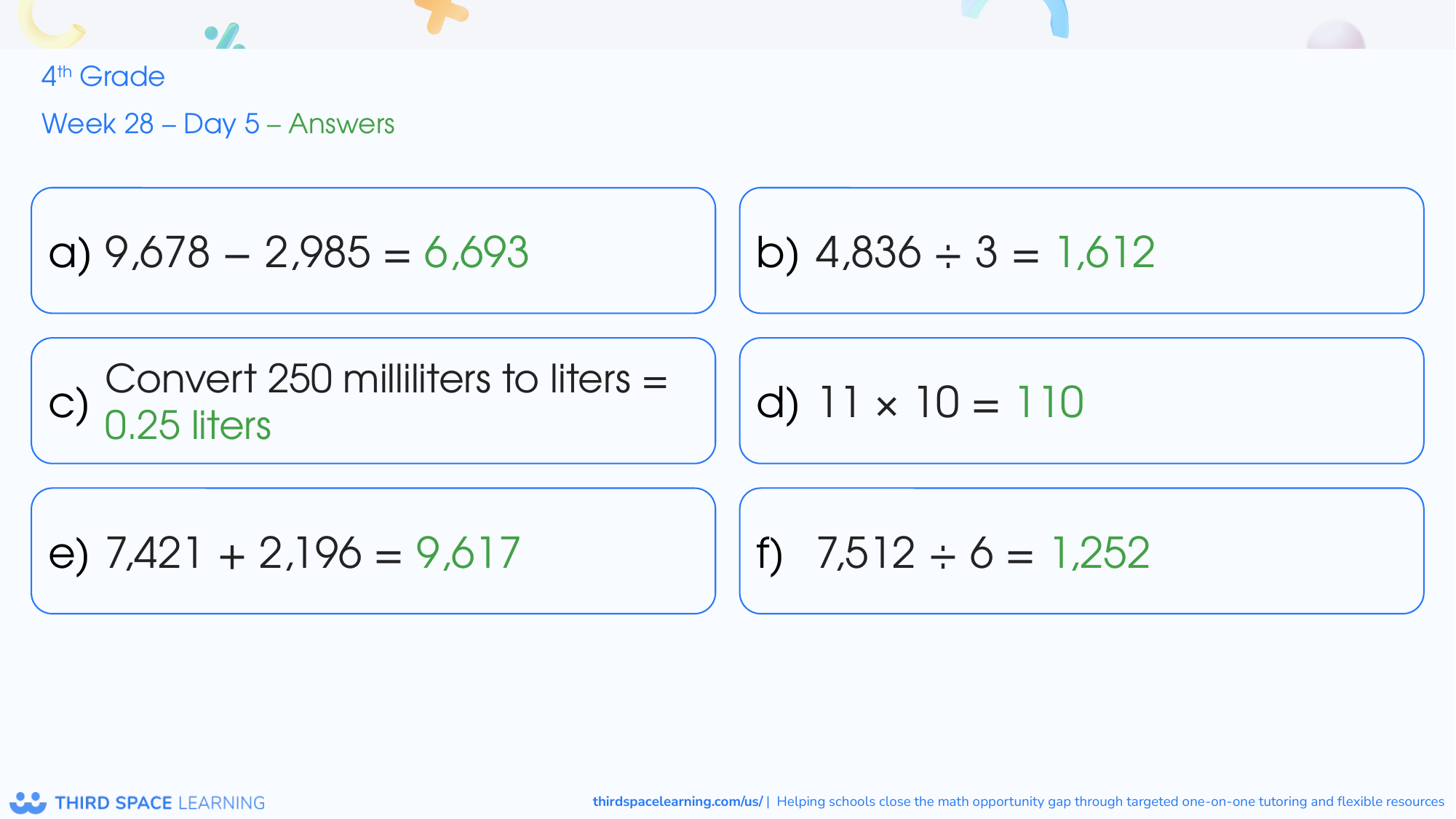

4th Grade
Week 28 – Day 5 – Answers
9,678 − 2,985 = 6,693
4,836 ÷ 3 = 1,612
Convert 250 milliliters to liters = 0.25 liters
11 × 10 = 110
7,421 + 2,196 = 9,617
7,512 ÷ 6 = 1,252